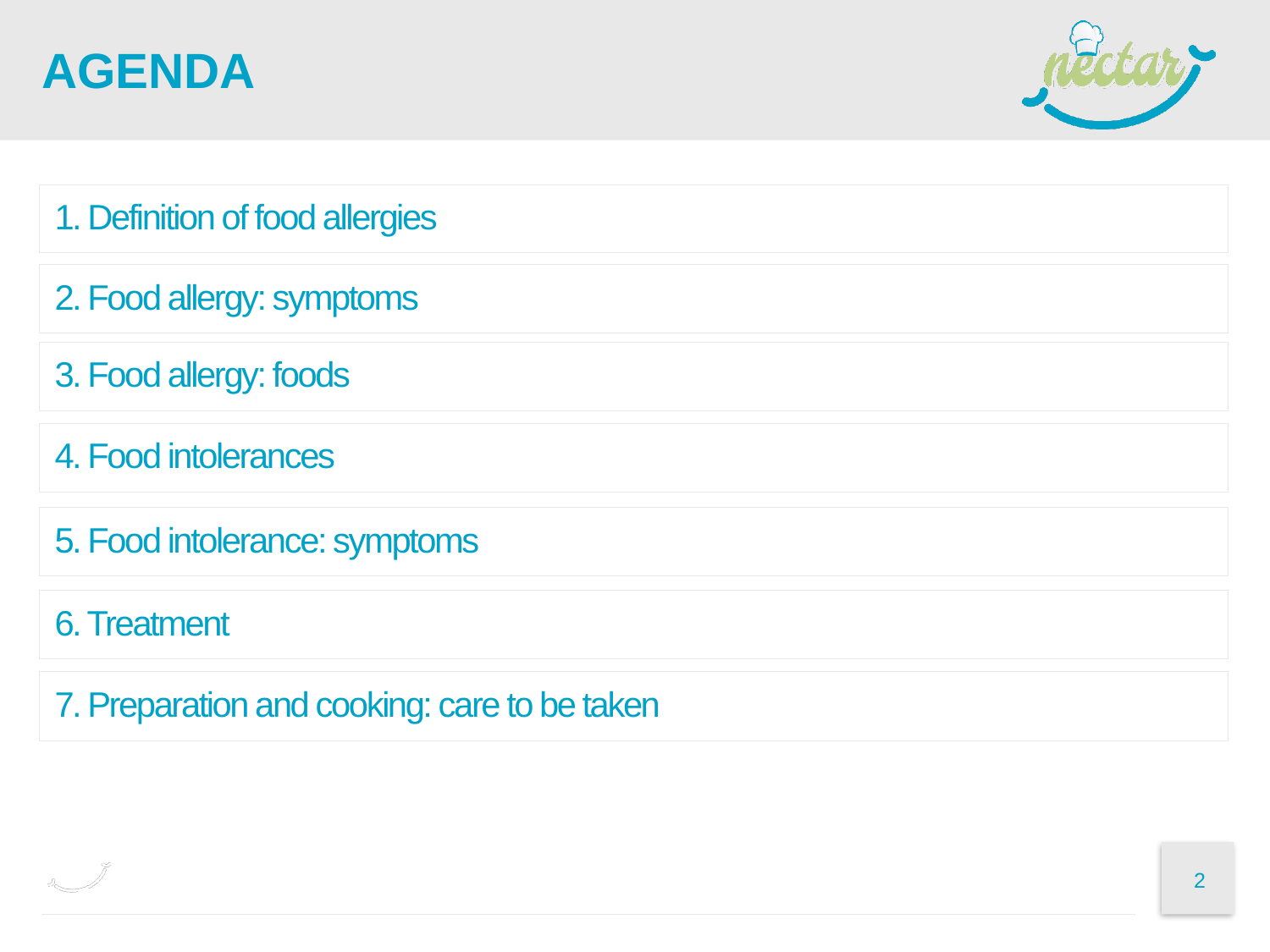

# Agenda
1. Definition of food allergies
2. Food allergy: symptoms
3. Food allergy: foods
4. Food intolerances
5. Food intolerance: symptoms
6. Treatment
7. Preparation and cooking: care to be taken